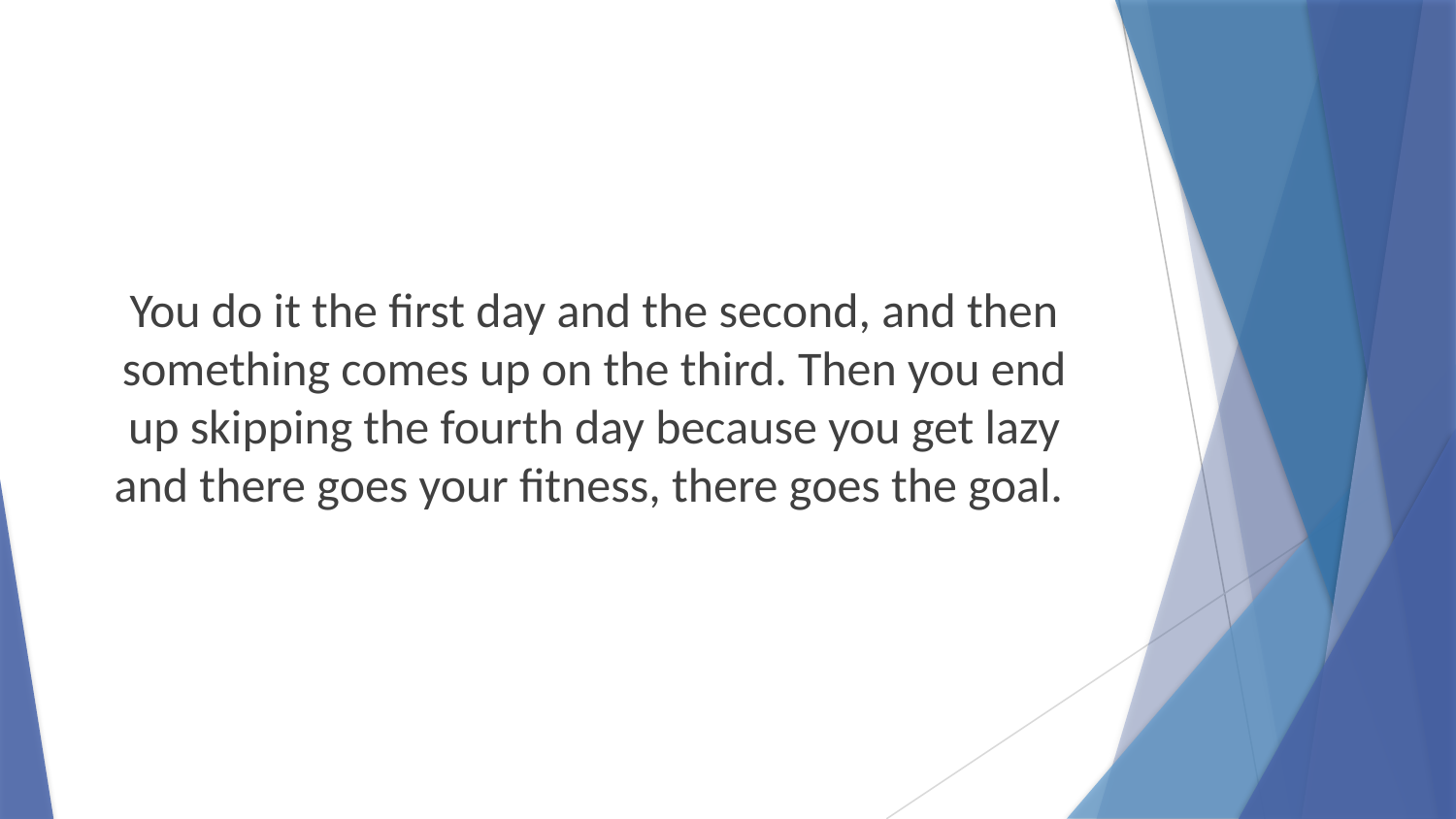

You do it the first day and the second, and then something comes up on the third. Then you end up skipping the fourth day because you get lazy and there goes your fitness, there goes the goal.